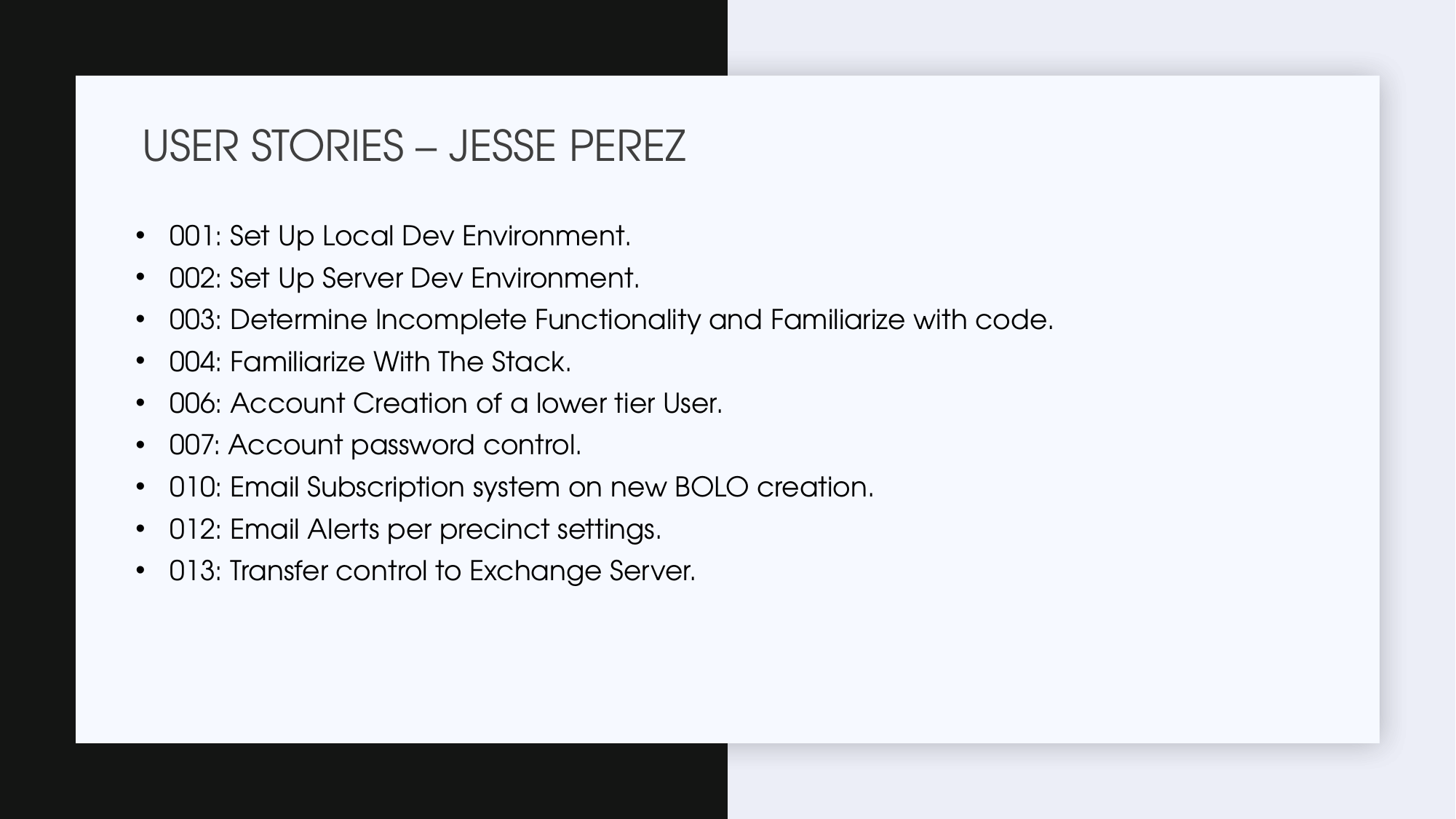

# USER STORIES – JESSE PEREZ
001: Set Up Local Dev Environment.
002: Set Up Server Dev Environment.
003: Determine Incomplete Functionality and Familiarize with code.
004: Familiarize With The Stack.
006: Account Creation of a lower tier User.
007: Account password control.
010: Email Subscription system on new BOLO creation.
012: Email Alerts per precinct settings.
013: Transfer control to Exchange Server.